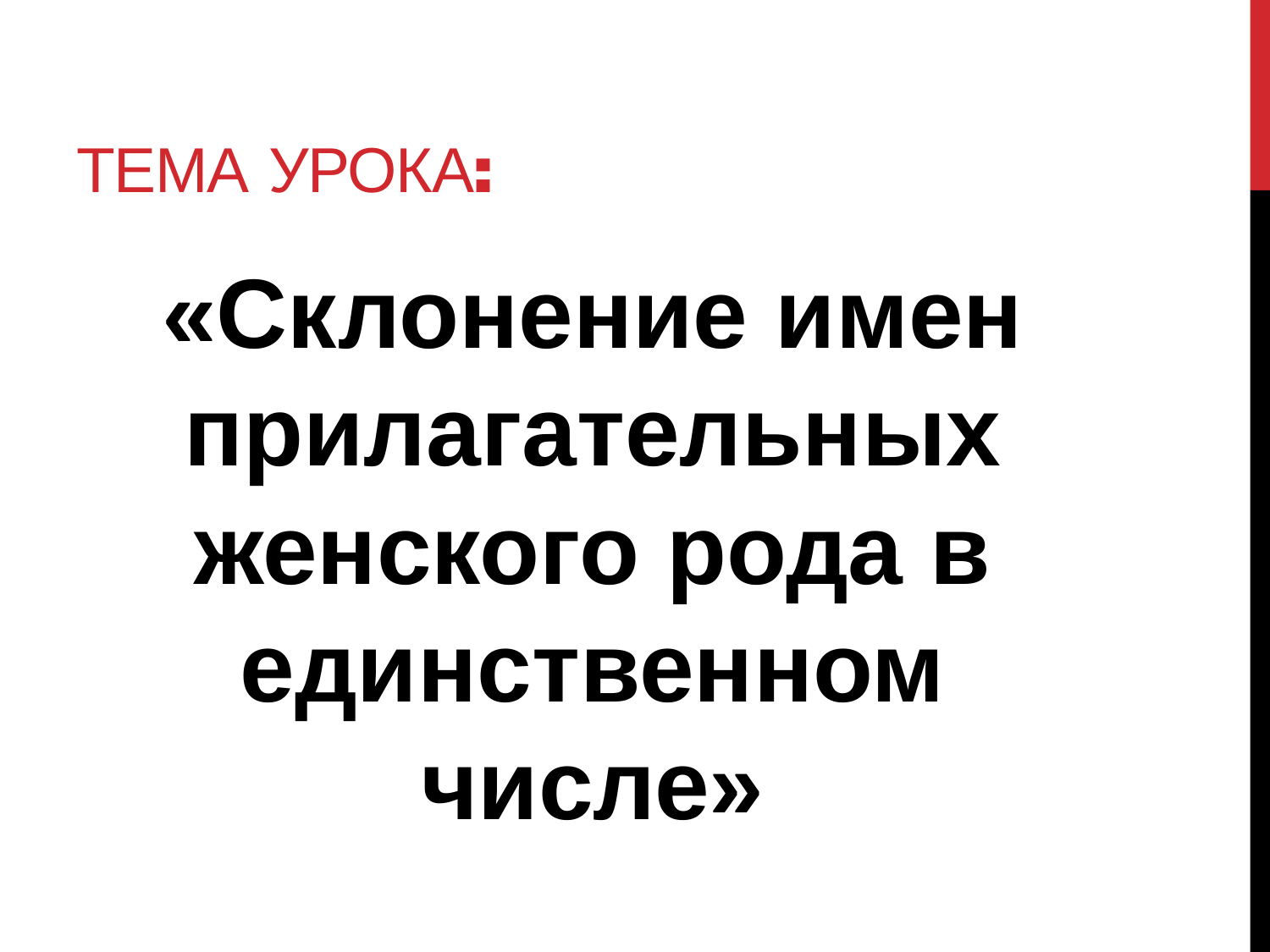

# Тема урока:
«Склонение имен прилагательных женского рода в единственном числе»